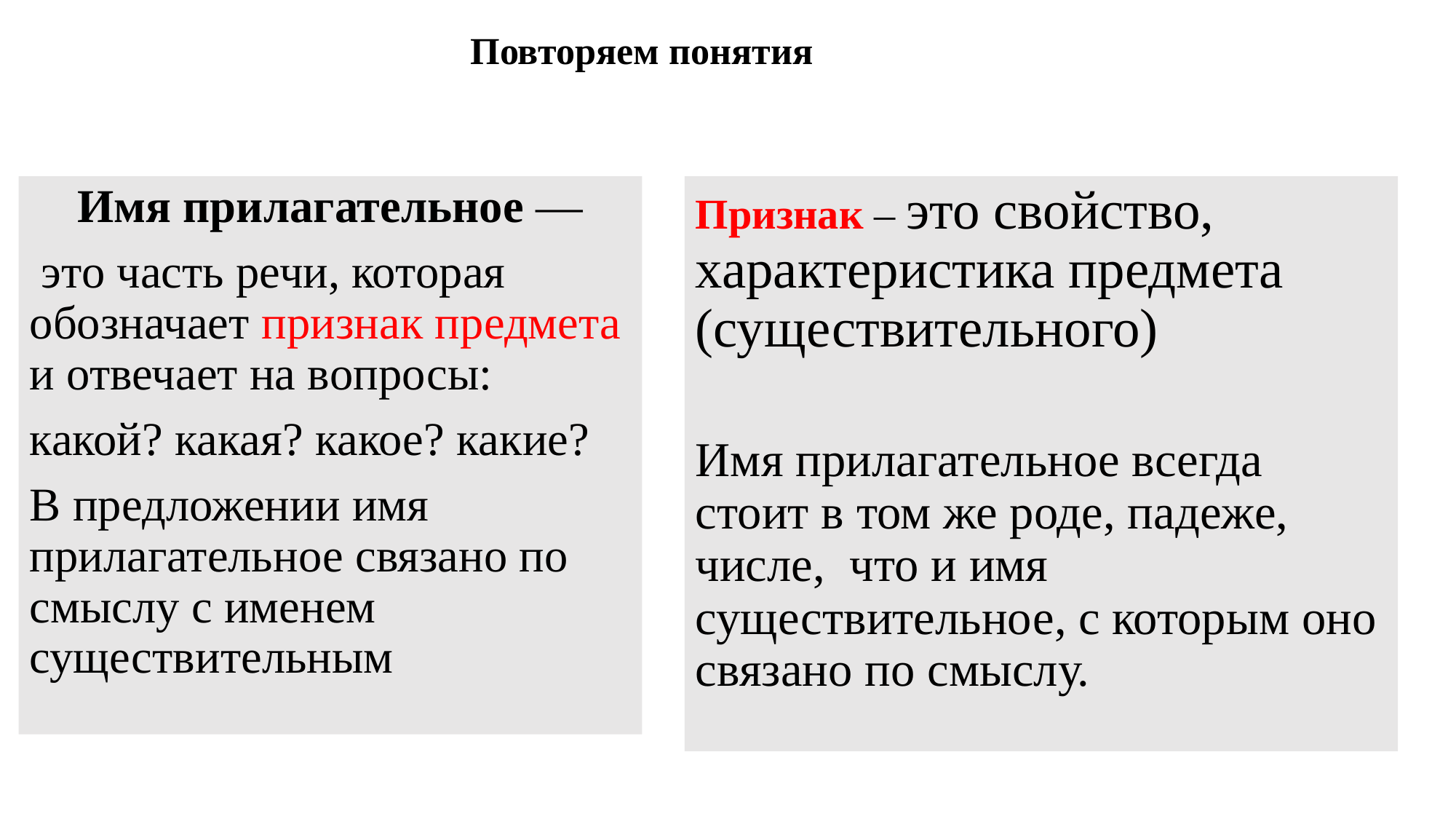

# Повторяем понятия
Имя прилагательное —
 это часть речи, которая обозначает признак предмета и отвечает на вопросы:
какой? какая? какое? какие?
В предложении имя прилагательное связано по смыслу с именем существительным
Признак – это свойство, характеристика предмета (существительного)

Имя прилагательное всегда стоит в том же роде, падеже, числе,  что и имя существительное, с которым оно связано по смыслу.